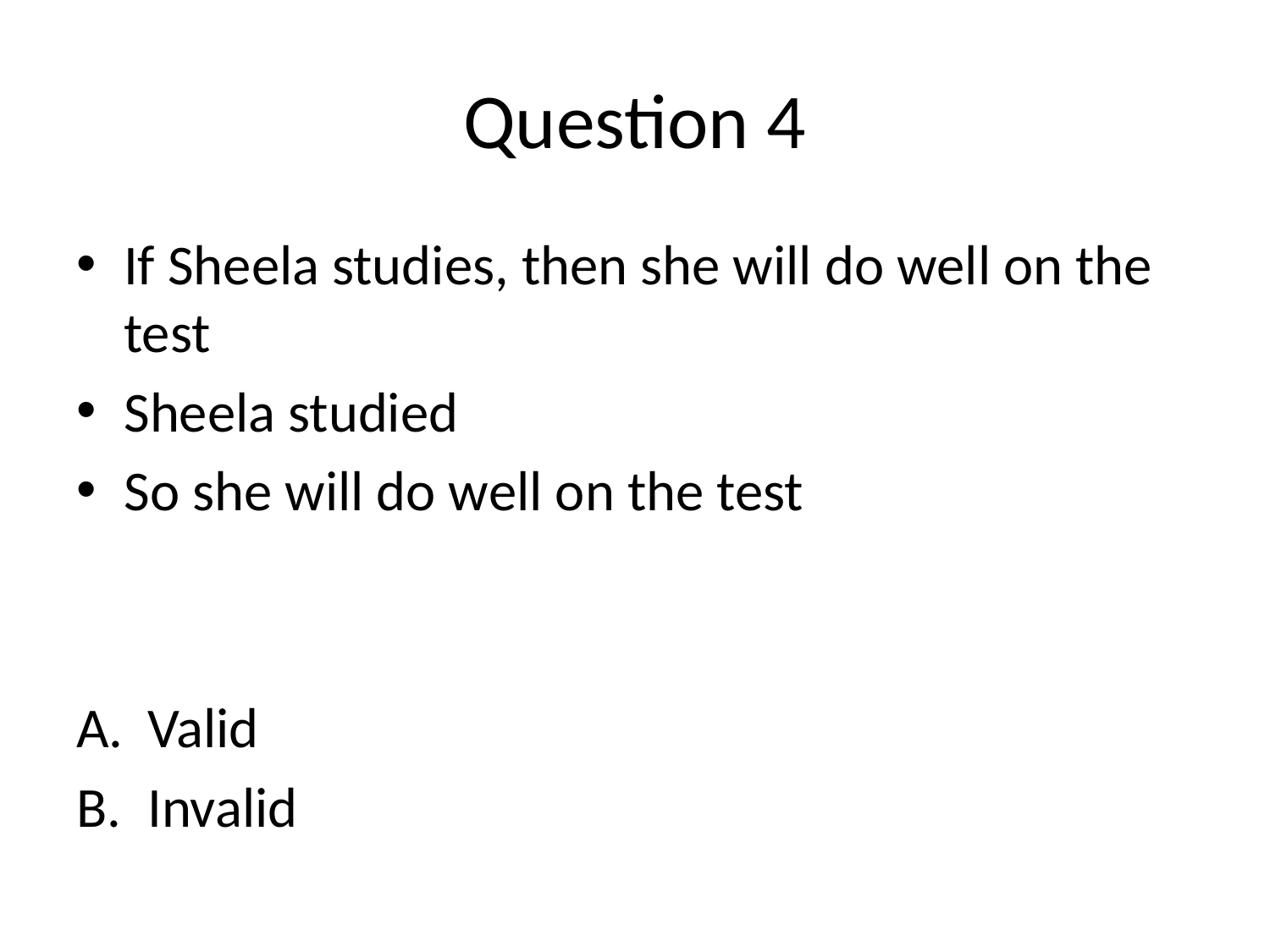

# Question 4
If Sheela studies, then she will do well on the test
Sheela studied
So she will do well on the test

Valid
Invalid